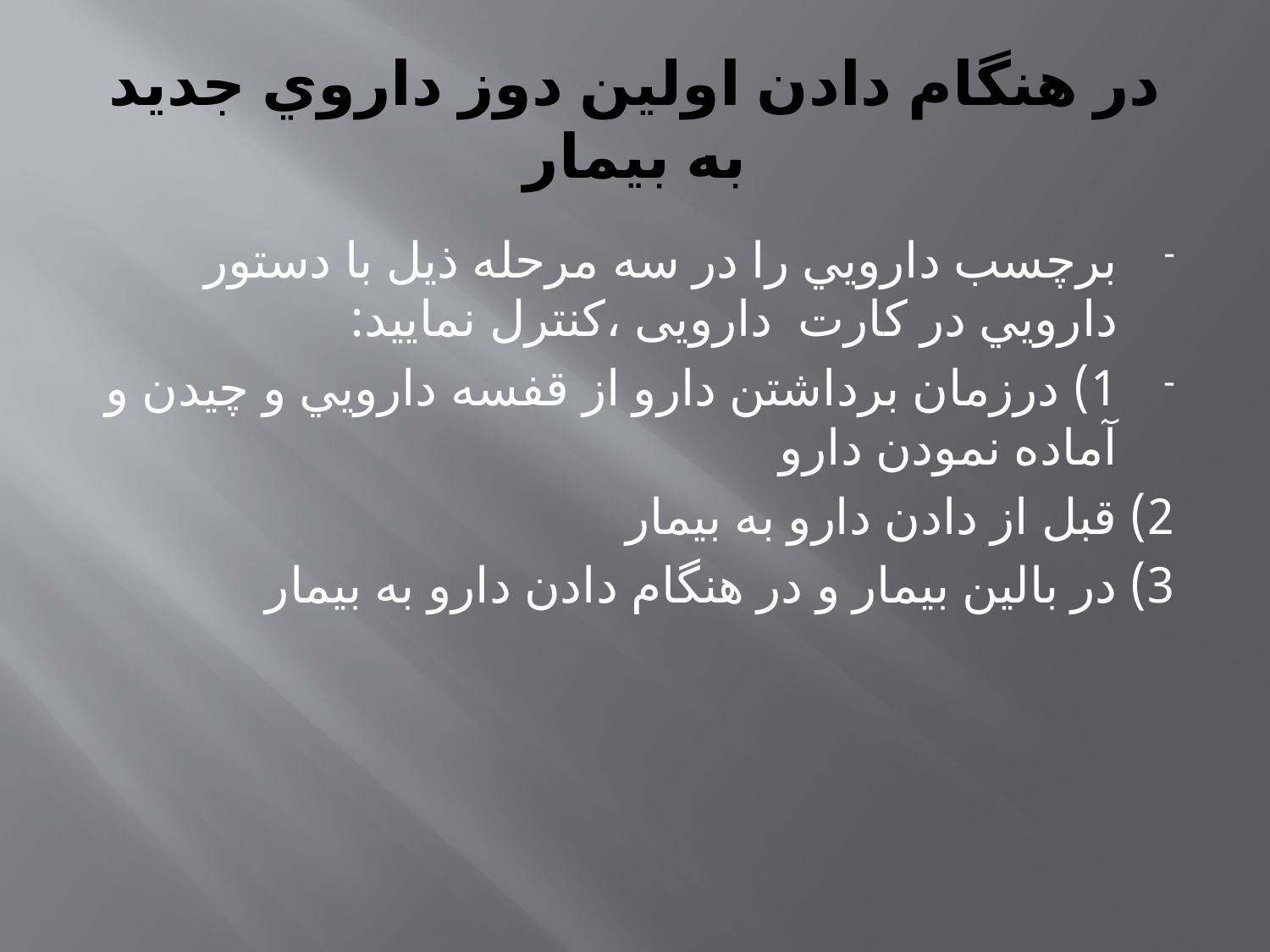

# در هنگام دادن اولين دوز داروي جديد به بيمار
برچسب دارويي را در سه مرحله ذيل با دستور دارويي در كارت  دارویی ،کنترل نمایید:
1) درزمان برداشتن دارو از قفسه دارويي و چيدن و آماده نمودن دارو
2) قبل از دادن دارو به بيمار
3) در بالين بيمار و در هنگام دادن دارو به بيمار